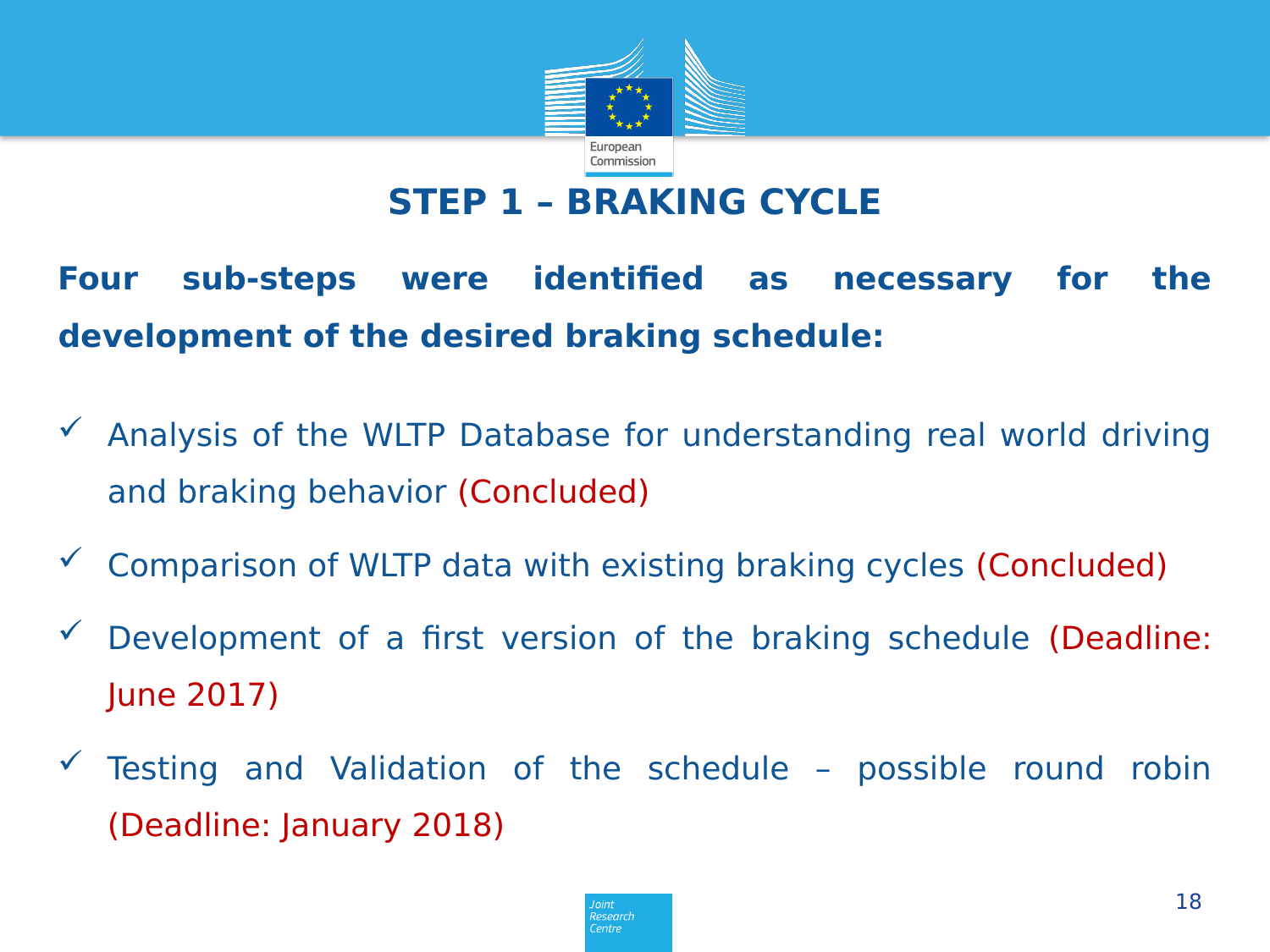

STEP 1 – BRAKING CYCLE
Four sub-steps were identified as necessary for the development of the desired braking schedule:
Analysis of the WLTP Database for understanding real world driving and braking behavior (Concluded)
Comparison of WLTP data with existing braking cycles (Concluded)
Development of a first version of the braking schedule (Deadline: June 2017)
Testing and Validation of the schedule – possible round robin (Deadline: January 2018)